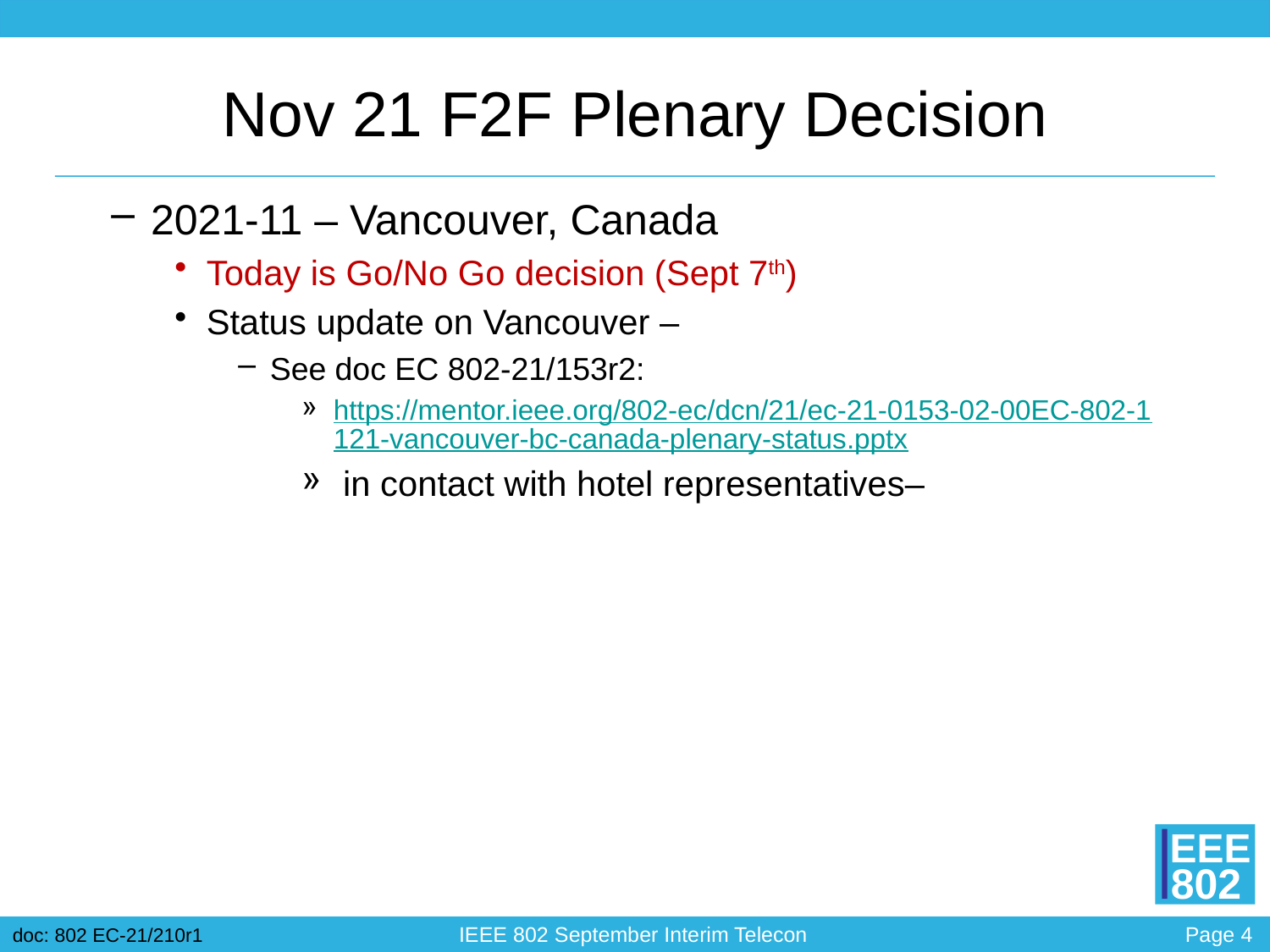

# Nov 21 F2F Plenary Decision
2021-11 – Vancouver, Canada
Today is Go/No Go decision (Sept 7th)
Status update on Vancouver –
See doc EC 802-21/153r2:
https://mentor.ieee.org/802-ec/dcn/21/ec-21-0153-02-00EC-802-1121-vancouver-bc-canada-plenary-status.pptx
 in contact with hotel representatives–